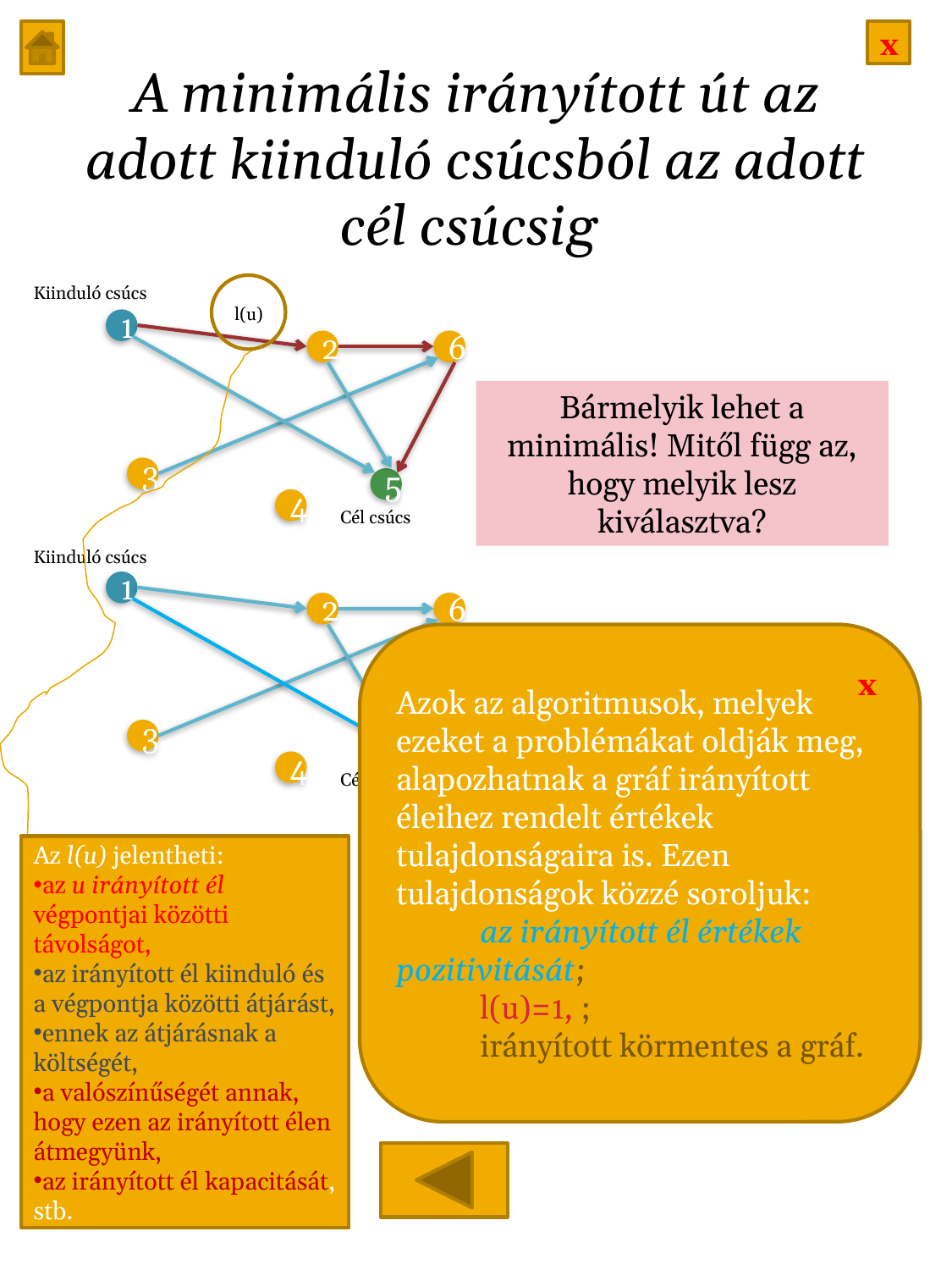

# A minimális irányított út az adott kiinduló csúcsból az adott cél csúcsig
Kiinduló csúcs
1
2
6
3
5
4
Cél csúcs

l(u)

Bármelyik lehet a minimális! Mitől függ az, hogy melyik lesz kiválasztva?
Kiinduló csúcs
1
2
6
3
5
4
Cél csúcs
Azok az algoritmusok, melyek ezeket a problémákat oldják meg, alapozhatnak a gráf irányított éleihez rendelt értékek tulajdonságaira is. Ezen tulajdonságok közzé soroljuk:
           az irányított él értékek pozitivitását;
           l(u)=1, ;
           irányított körmentes a gráf.
x
Kiinduló csúcs
1
2
6
3
5
4
Cél csúcs
Az l(u) jelentheti:
az u irányított él végpontjai közötti távolságot,
az irányított él kiinduló és a végpontja közötti átjárást,
ennek az átjárásnak a költségét,
a valószínűségét annak, hogy ezen az irányított élen átmegyünk,
az irányított él kapacitását, stb.